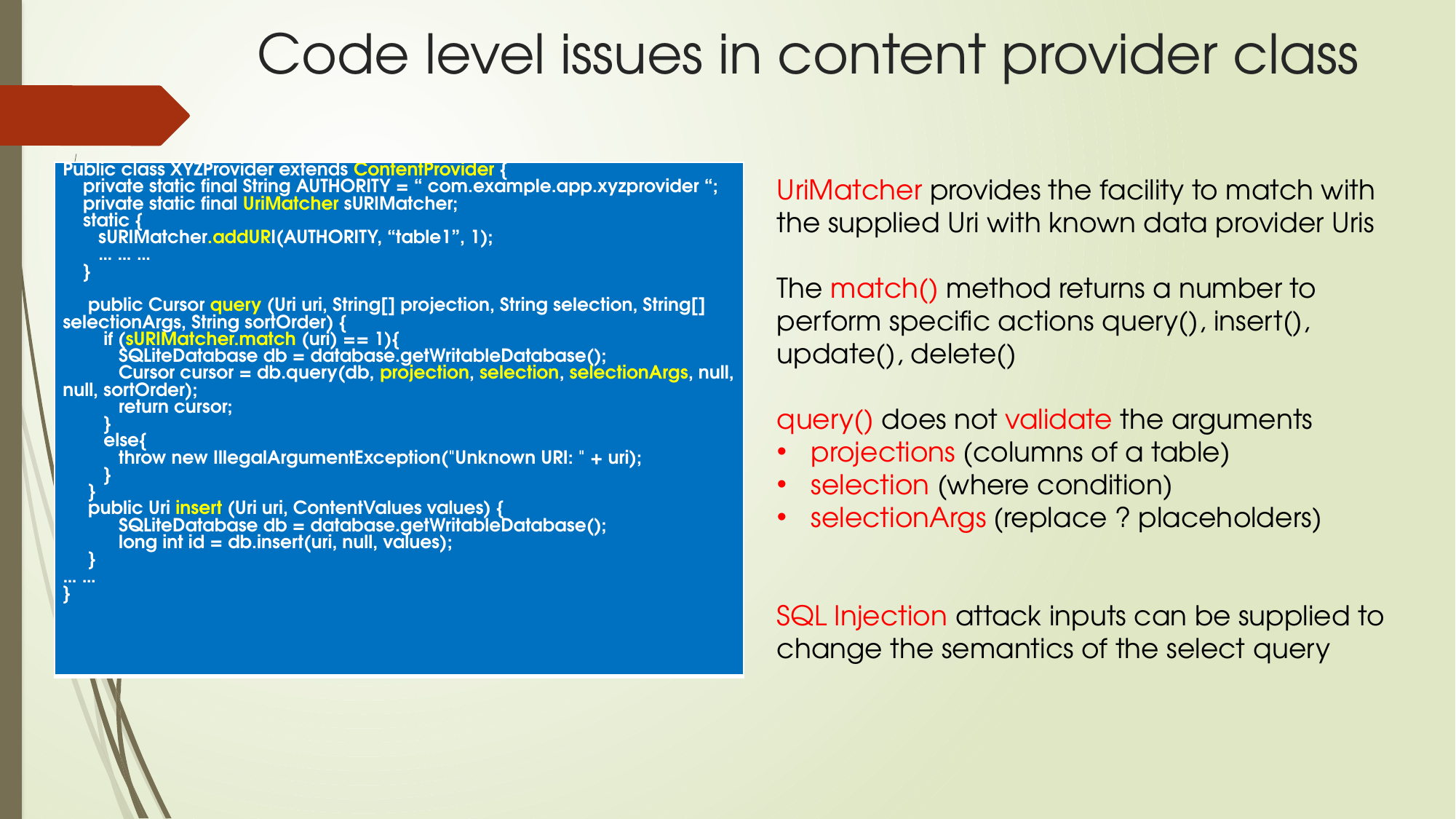

# Code level issues in content provider class
| Public class XYZProvider extends ContentProvider { private static final String AUTHORITY = “ com.example.app.xyzprovider “; private static final UriMatcher sURIMatcher; static { sURIMatcher.addURI(AUTHORITY, “table1”, 1); … … … }   public Cursor query (Uri uri, String[] projection, String selection, String[] selectionArgs, String sortOrder) { if (sURIMatcher.match (uri) == 1){ SQLiteDatabase db = database.getWritableDatabase(); Cursor cursor = db.query(db, projection, selection, selectionArgs, null, null, sortOrder); return cursor; } else{ throw new IllegalArgumentException("Unknown URI: " + uri); } } public Uri insert (Uri uri, ContentValues values) { SQLiteDatabase db = database.getWritableDatabase(); long int id = db.insert(uri, null, values); } … … } |
| --- |
UriMatcher provides the facility to match with the supplied Uri with known data provider Uris

The match() method returns a number to perform specific actions query(), insert(), update(), delete()

query() does not validate the arguments
projections (columns of a table)
selection (where condition)
selectionArgs (replace ? placeholders)

SQL Injection attack inputs can be supplied to change the semantics of the select query